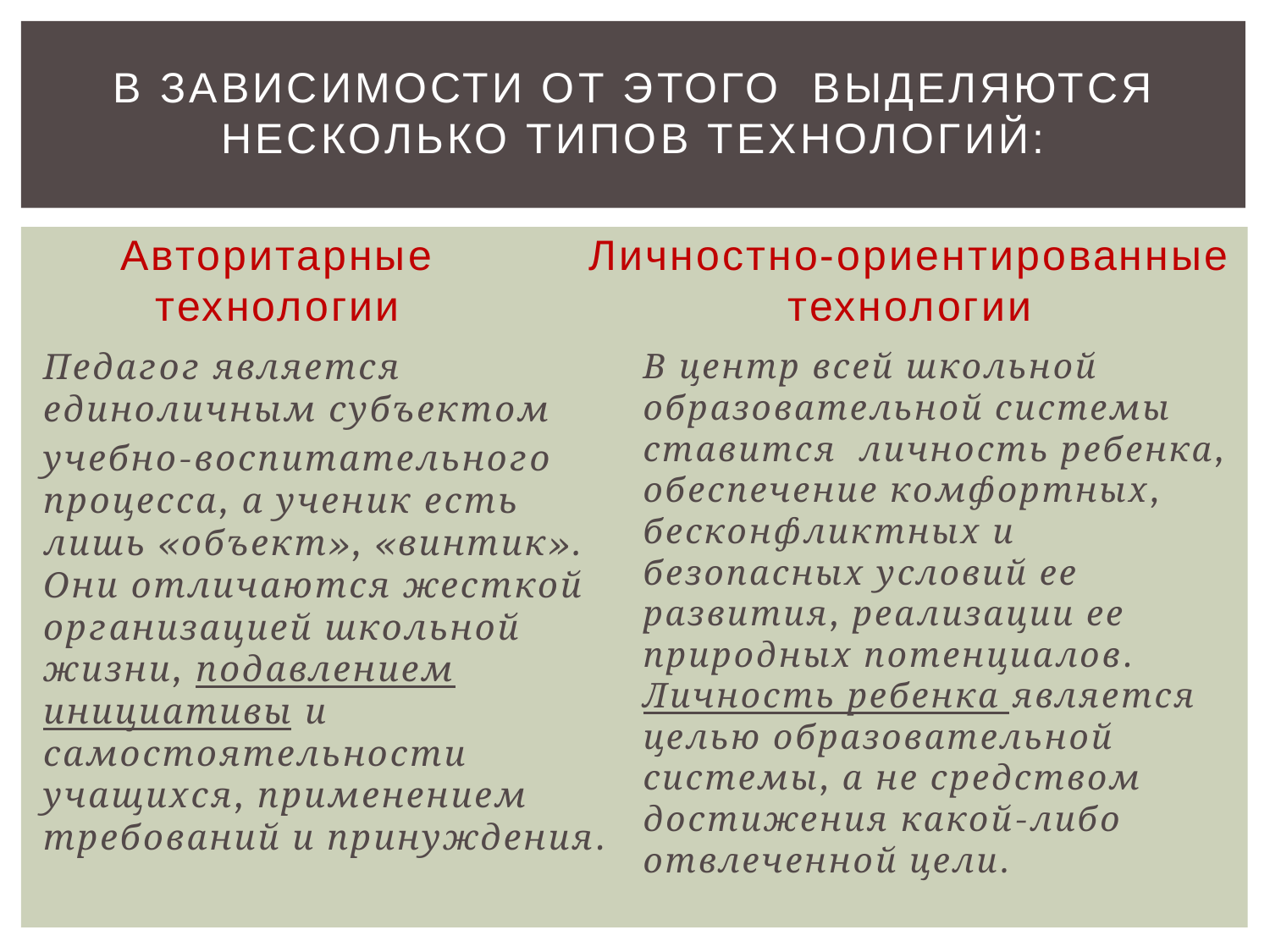

# в зависимости от этого  выделяются несколько типов технологий:
Личностно-ориентированные технологии
Авторитарные технологии
Педагог является единоличным субъектом
учебно-воспитательного процесса, а ученик есть лишь «объект», «винтик». Они отличаются жесткой организацией школьной жизни, подавлением инициативы и самостоятельности учащихся, применением требований и принуждения.

В центр всей школьной образовательной системы ставится  личность ребенка, обеспечение комфортных, бесконфликтных и безопасных условий ее развития, реализации ее природных потенциалов. Личность ребенка является целью образовательной системы, а не средством достижения какой-либо отвлеченной цели.